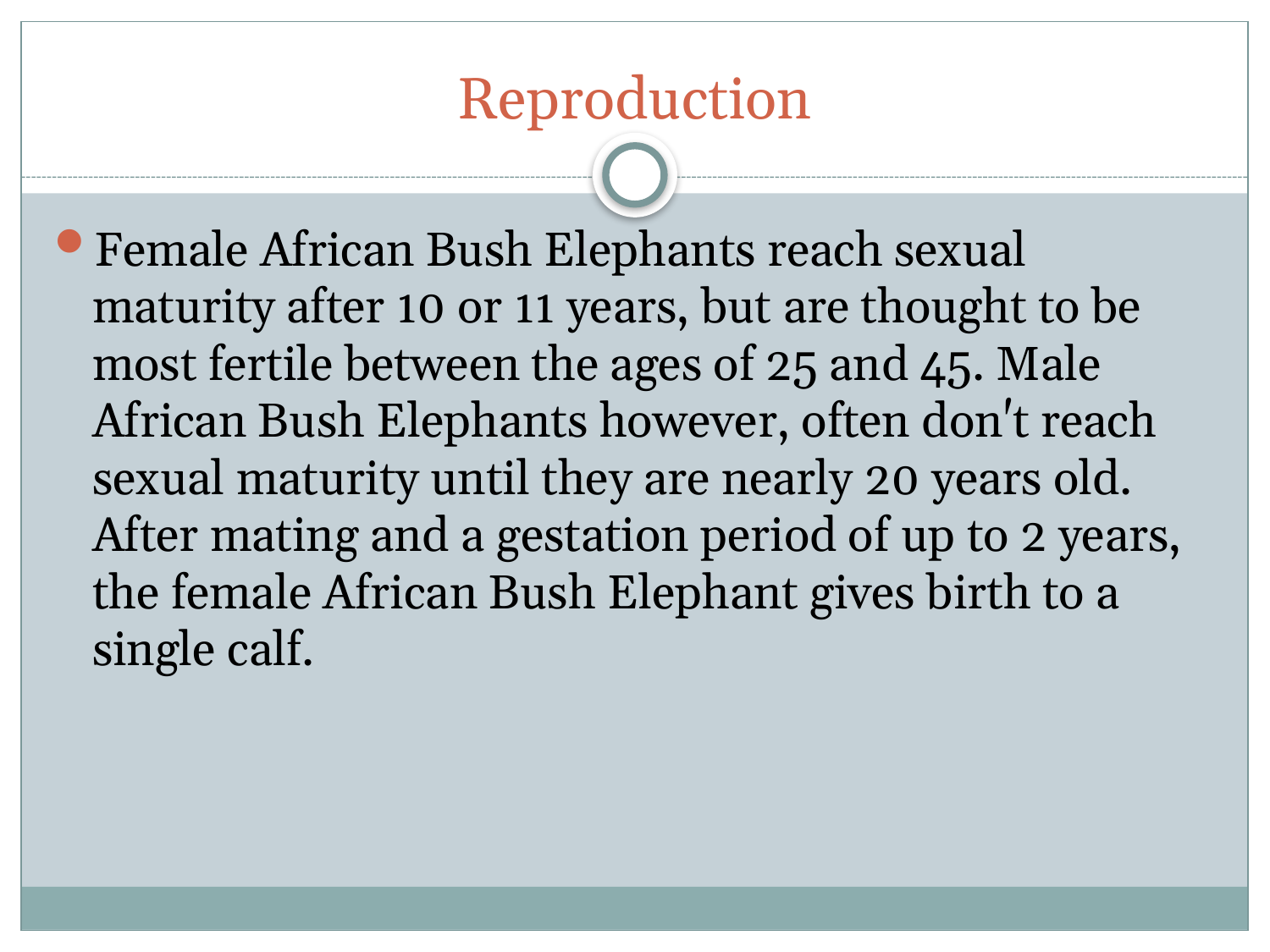

# Reproduction
Female African Bush Elephants reach sexual maturity after 10 or 11 years, but are thought to be most fertile between the ages of 25 and 45. Male African Bush Elephants however, often don't reach sexual maturity until they are nearly 20 years old. After mating and a gestation period of up to 2 years, the female African Bush Elephant gives birth to a single calf.